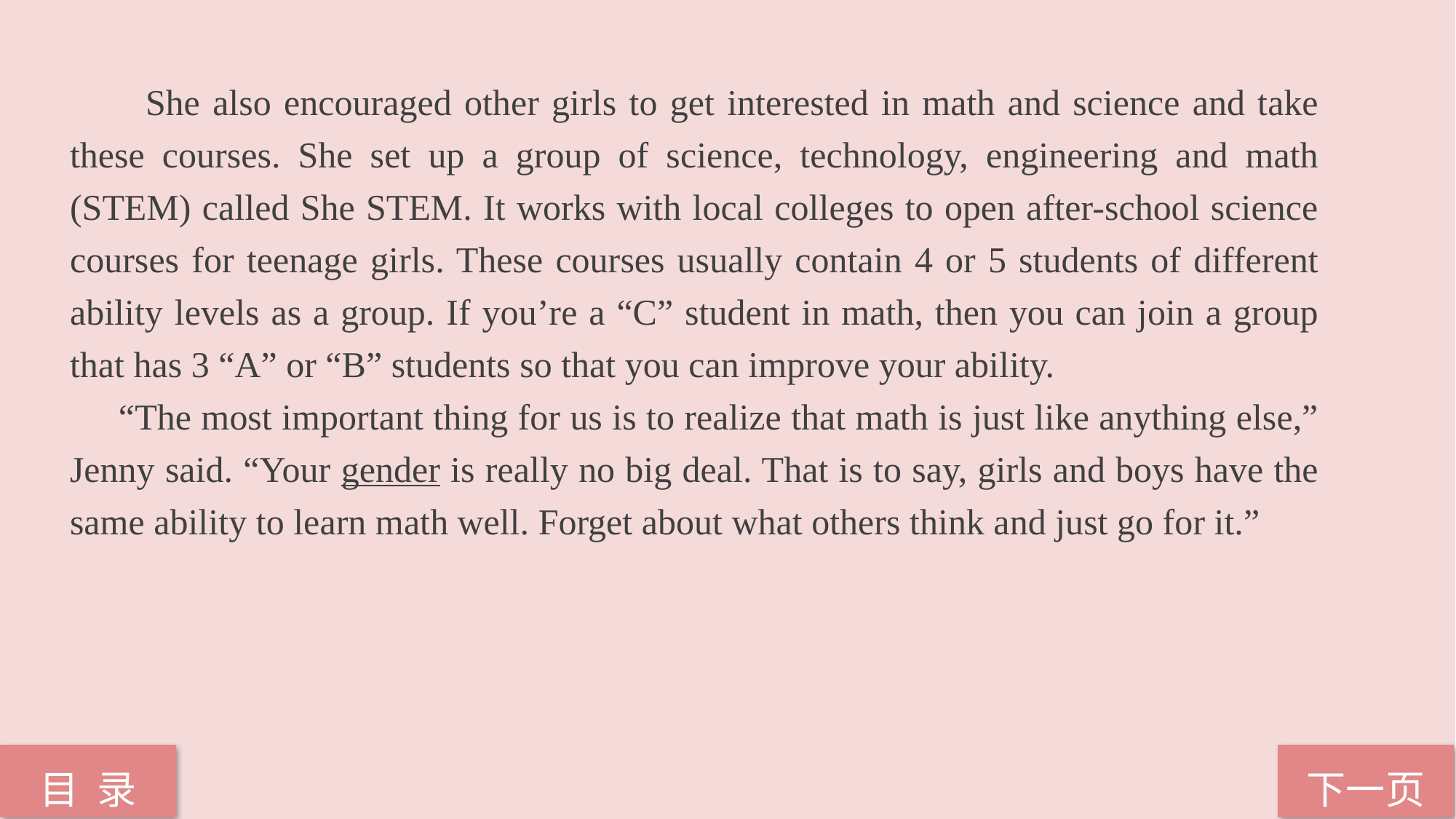

She also encouraged other girls to get interested in math and science and take these courses. She set up a group of science, technology, engineering and math (STEM) called She STEM. It works with local colleges to open after-school science courses for teenage girls. These courses usually contain 4 or 5 students of different ability levels as a group. If you’re a “C” student in math, then you can join a group that has 3 “A” or “B” students so that you can improve your ability.
     “The most important thing for us is to realize that math is just like anything else,” Jenny said. “Your gender is really no big deal. That is to say, girls and boys have the same ability to learn math well. Forget about what others think and just go for it.”